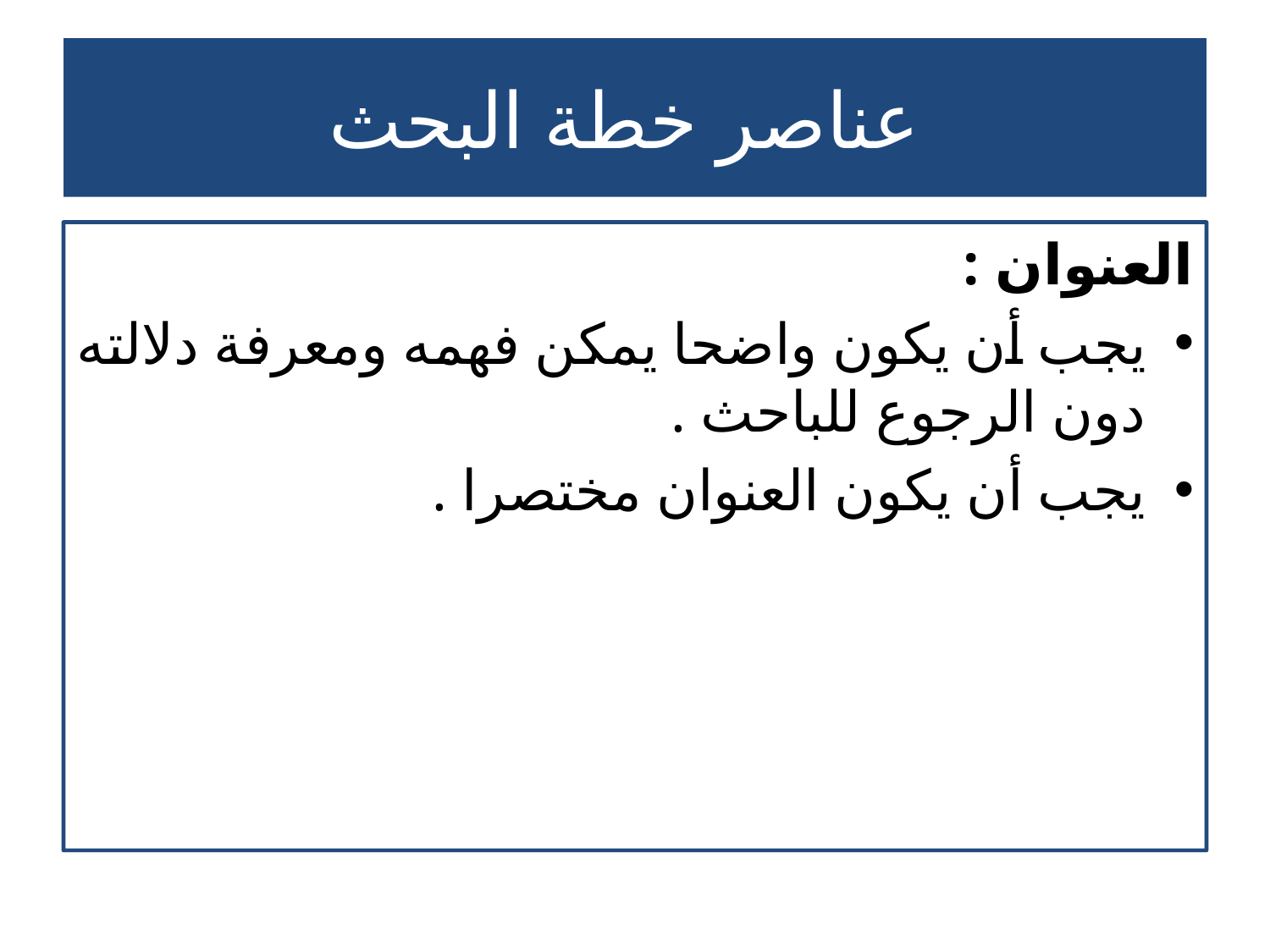

# عناصر خطة البحث
العنوان :
يجب أن يكون واضحا يمكن فهمه ومعرفة دلالته دون الرجوع للباحث .
يجب أن يكون العنوان مختصرا .